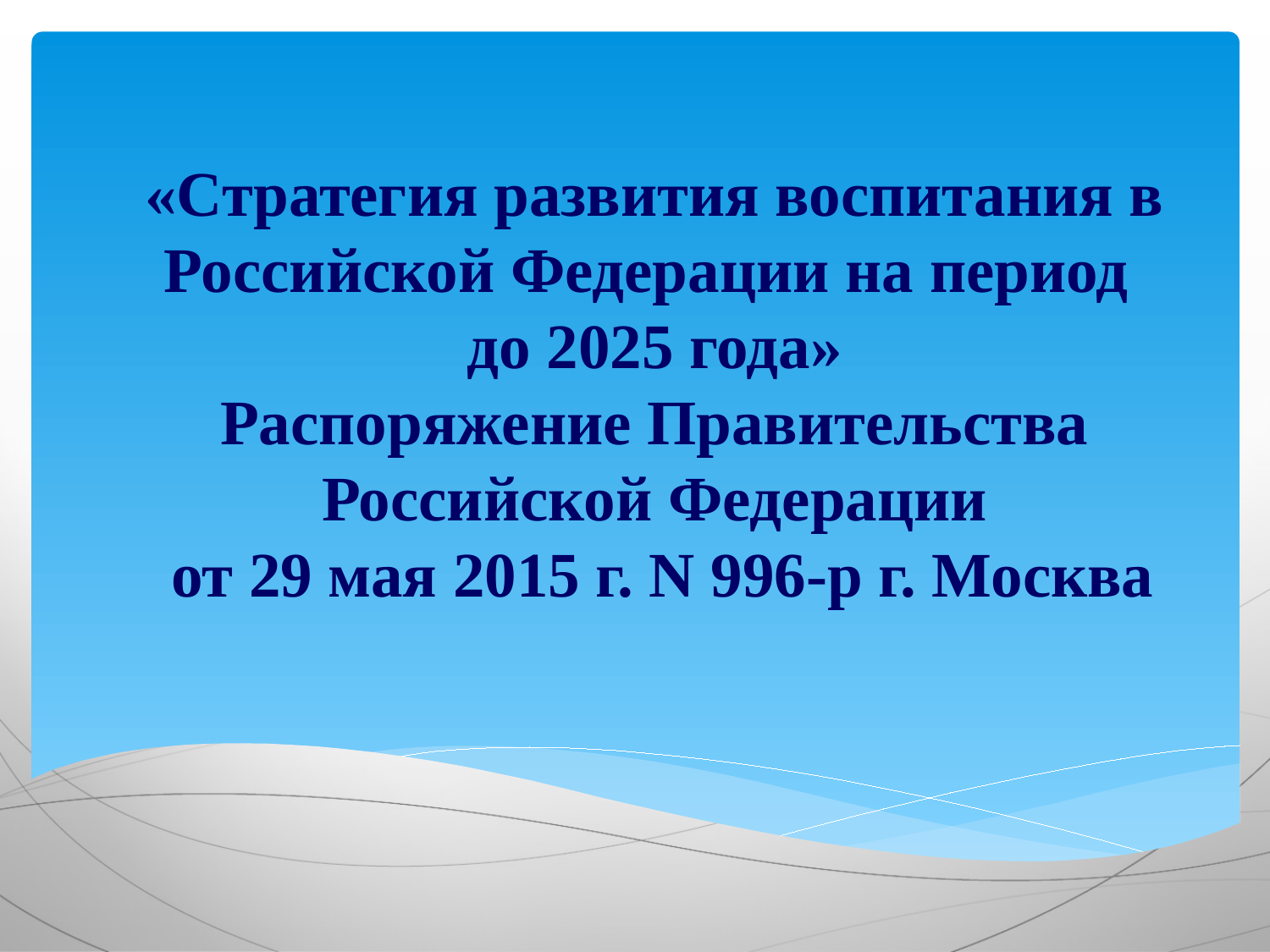

# «Стратегия развития воспитания в Российской Федерации на период до 2025 года» Распоряжение Правительства Российской Федерации от 29 мая 2015 г. N 996-р г. Москва